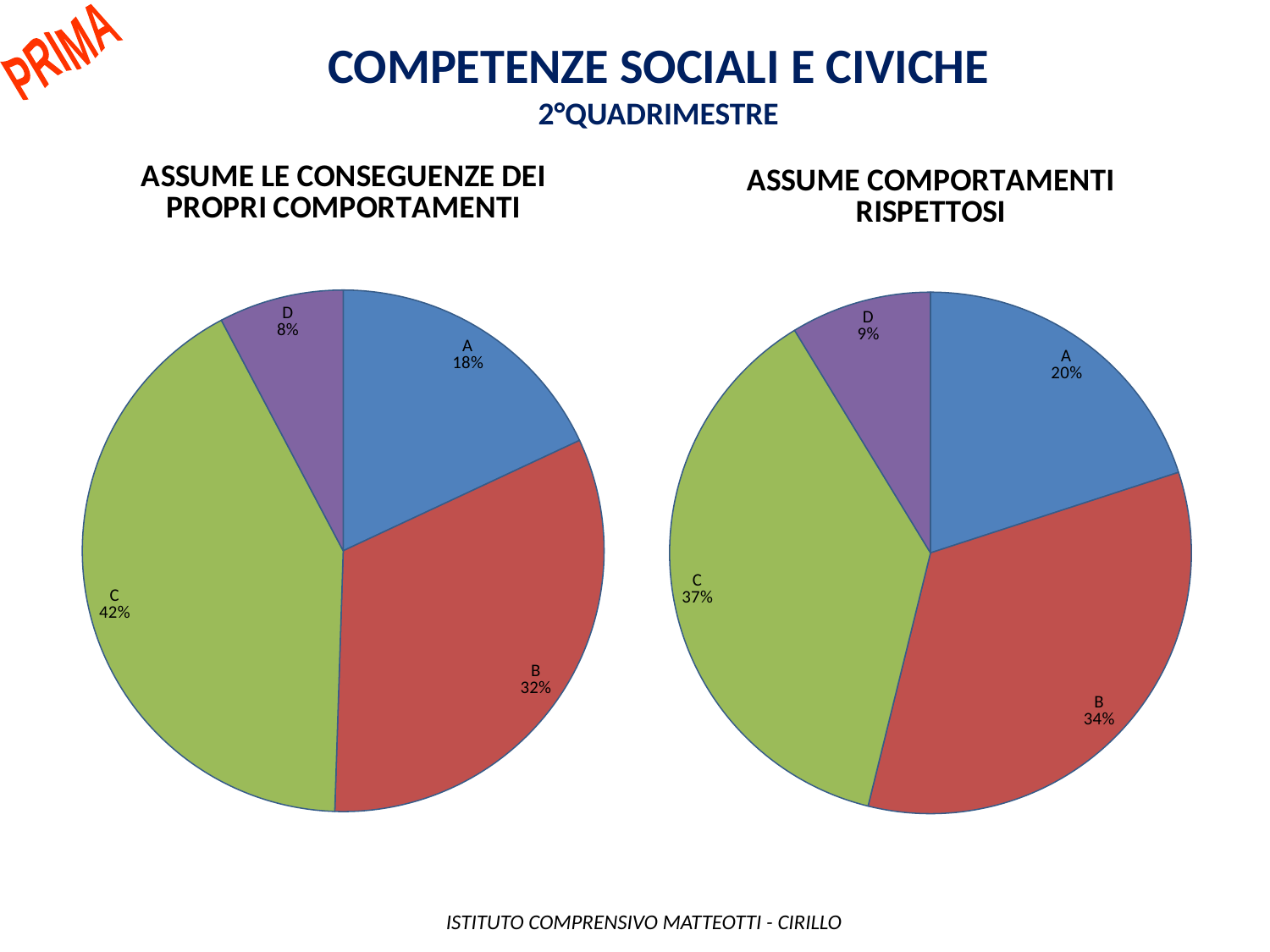

PRIMA
Competenze sociali e civiche
2°QUADRIMESTRE

### Chart: ASSUME LE CONSEGUENZE DEI PROPRI COMPORTAMENTI

| Category |  |
|---|---|
| A | 35.0 |
| B | 63.0 |
| C | 81.0 |
| D | 15.0 |

### Chart: ASSUME COMPORTAMENTI RISPETTOSI

| Category |  |
|---|---|
| A | 39.0 |
| B | 66.0 |
| C | 73.0 |
| D | 17.0 |
 ISTITUTO COMPRENSIVO MATTEOTTI - CIRILLO